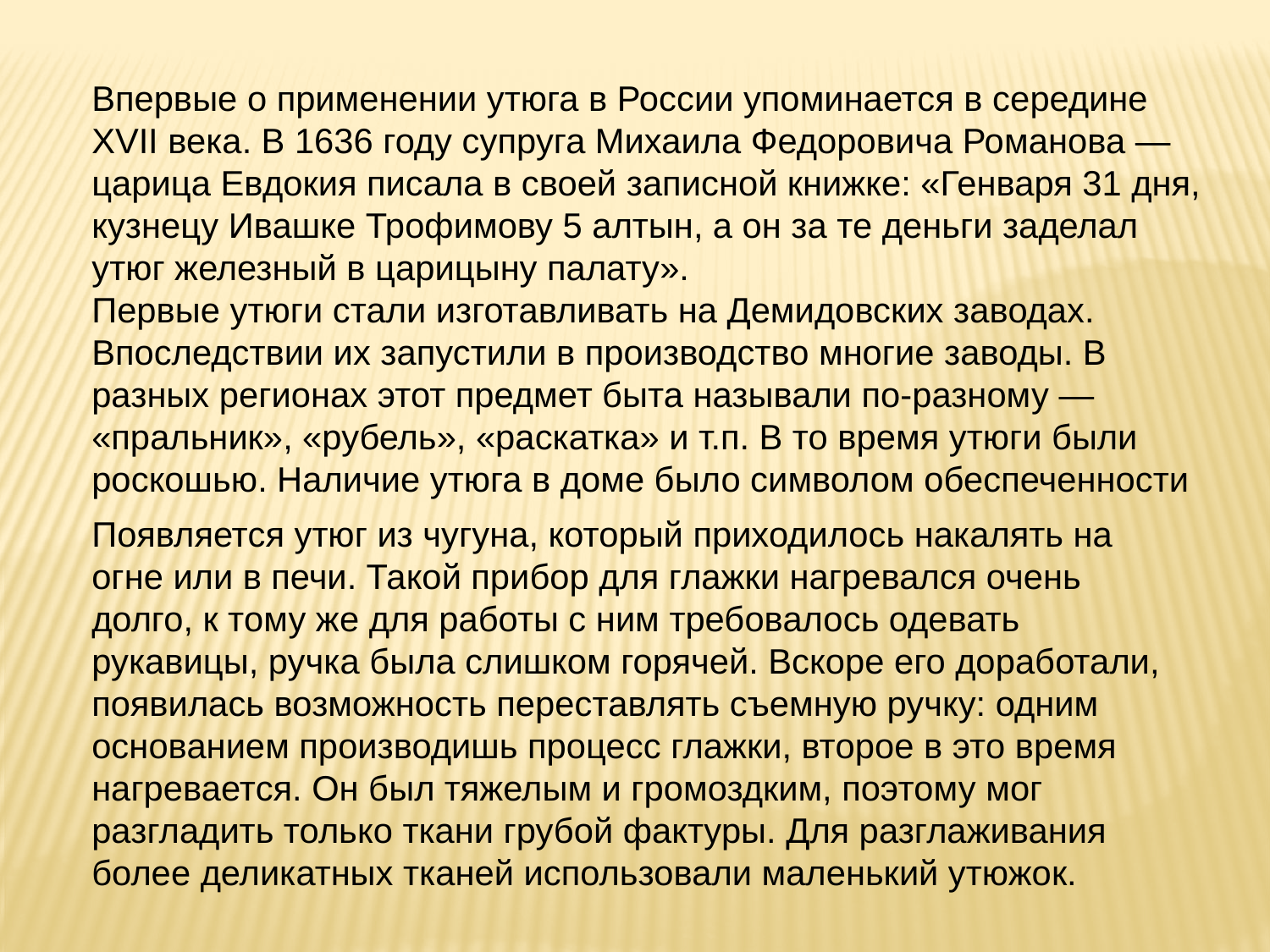

Впервые о применении утюга в России упоминается в середине XVII века. В 1636 году супруга Михаила Федоровича Романова — царица Евдокия писала в своей записной книжке: «Генваря 31 дня, кузнецу Ивашке Трофимову 5 алтын, а он за те деньги заделал утюг железный в царицыну палату».
Первые утюги стали изготавливать на Демидовских заводах. Впоследствии их запустили в производство многие заводы. В разных регионах этот предмет быта называли по-разному — «пральник», «рубель», «раскатка» и т.п. В то время утюги были роскошью. Наличие утюга в доме было символом обеспеченности
Появляется утюг из чугуна, который приходилось накалять на огне или в печи. Такой прибор для глажки нагревался очень долго, к тому же для работы с ним требовалось одевать рукавицы, ручка была слишком горячей. Вскоре его доработали, появилась возможность переставлять съемную ручку: одним основанием производишь процесс глажки, второе в это время нагревается. Он был тяжелым и громоздким, поэтому мог разгладить только ткани грубой фактуры. Для разглаживания более деликатных тканей использовали маленький утюжок.